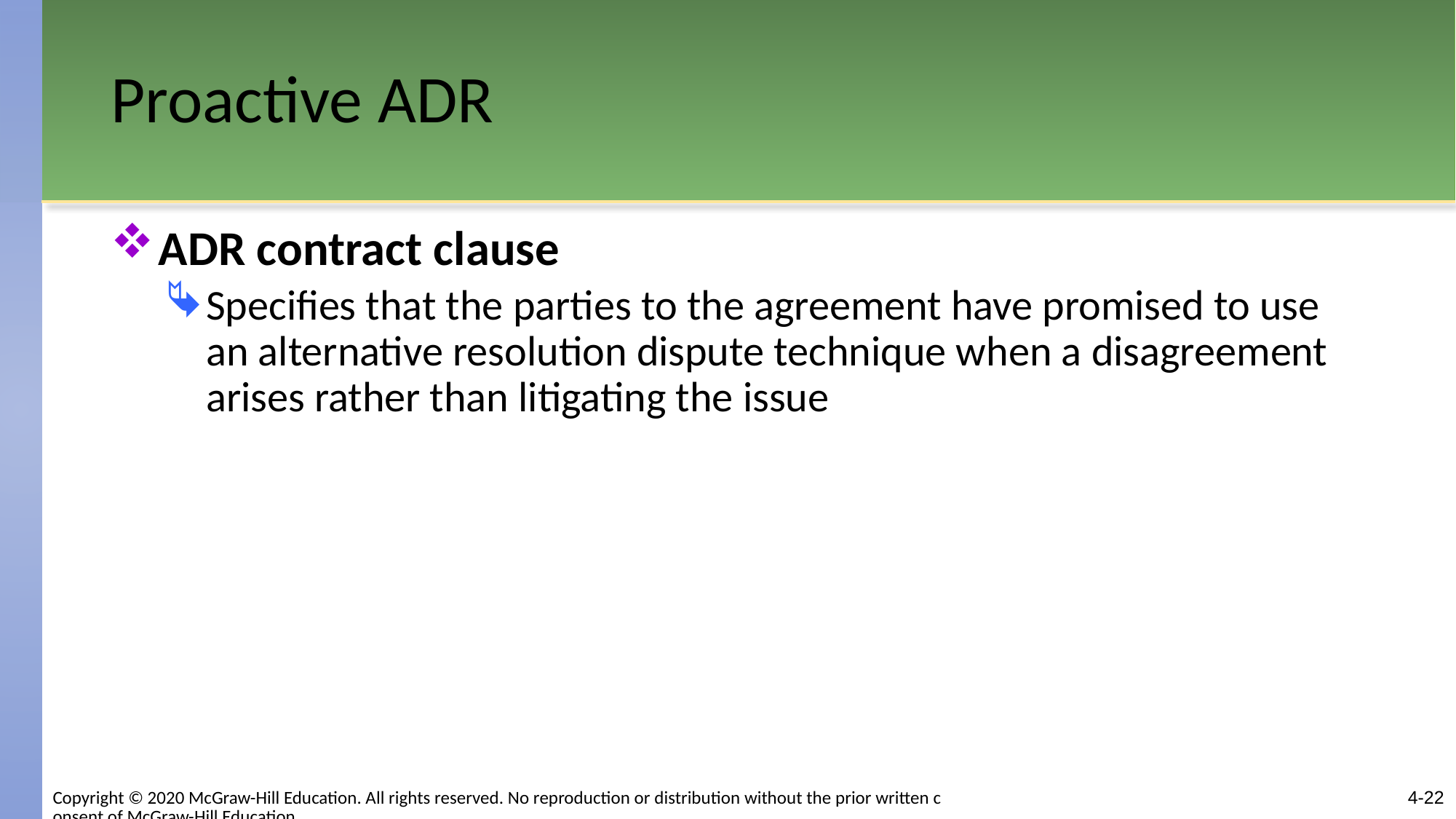

# Proactive ADR
ADR contract clause
Specifies that the parties to the agreement have promised to use an alternative resolution dispute technique when a disagreement arises rather than litigating the issue
4-22
Copyright © 2020 McGraw-Hill Education. All rights reserved. No reproduction or distribution without the prior written consent of McGraw-Hill Education.